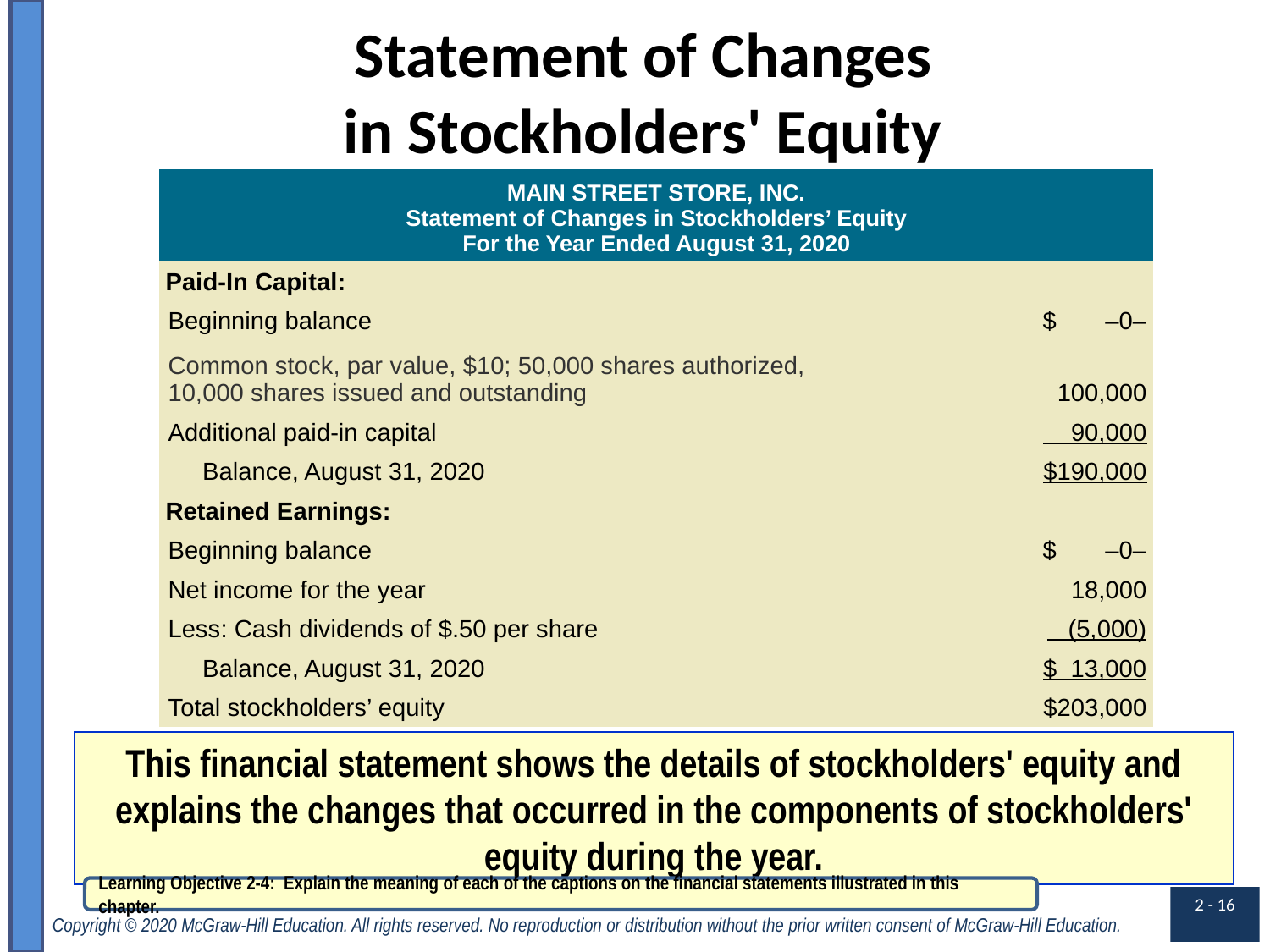

# Statement of Changes in Stockholders' Equity
| MAIN STREET STORE, INC. Statement of Changes in Stockholders’ Equity For the Year Ended August 31, 2020 |  |
| --- | --- |
| Paid-In Capital: |  |
| Beginning balance | $       –0– |
| Common stock, par value, $10; 50,000 shares authorized, 10,000 shares issued and outstanding | 100,000 |
| Additional paid-in capital | 90,000 |
| Balance, August 31, 2020 | $190,000 |
| Retained Earnings: |  |
| Beginning balance | $       –0– |
| Net income for the year | 18,000 |
| Less: Cash dividends of $.50 per share | (5,000) |
| Balance, August 31, 2020 | $  13,000 |
| Total stockholders’ equity | $203,000 |
This financial statement shows the details of stockholders' equity and explains the changes that occurred in the components of stockholders' equity during the year.
Learning Objective 2-4:  Explain the meaning of each of the captions on the financial statements illustrated in this chapter.